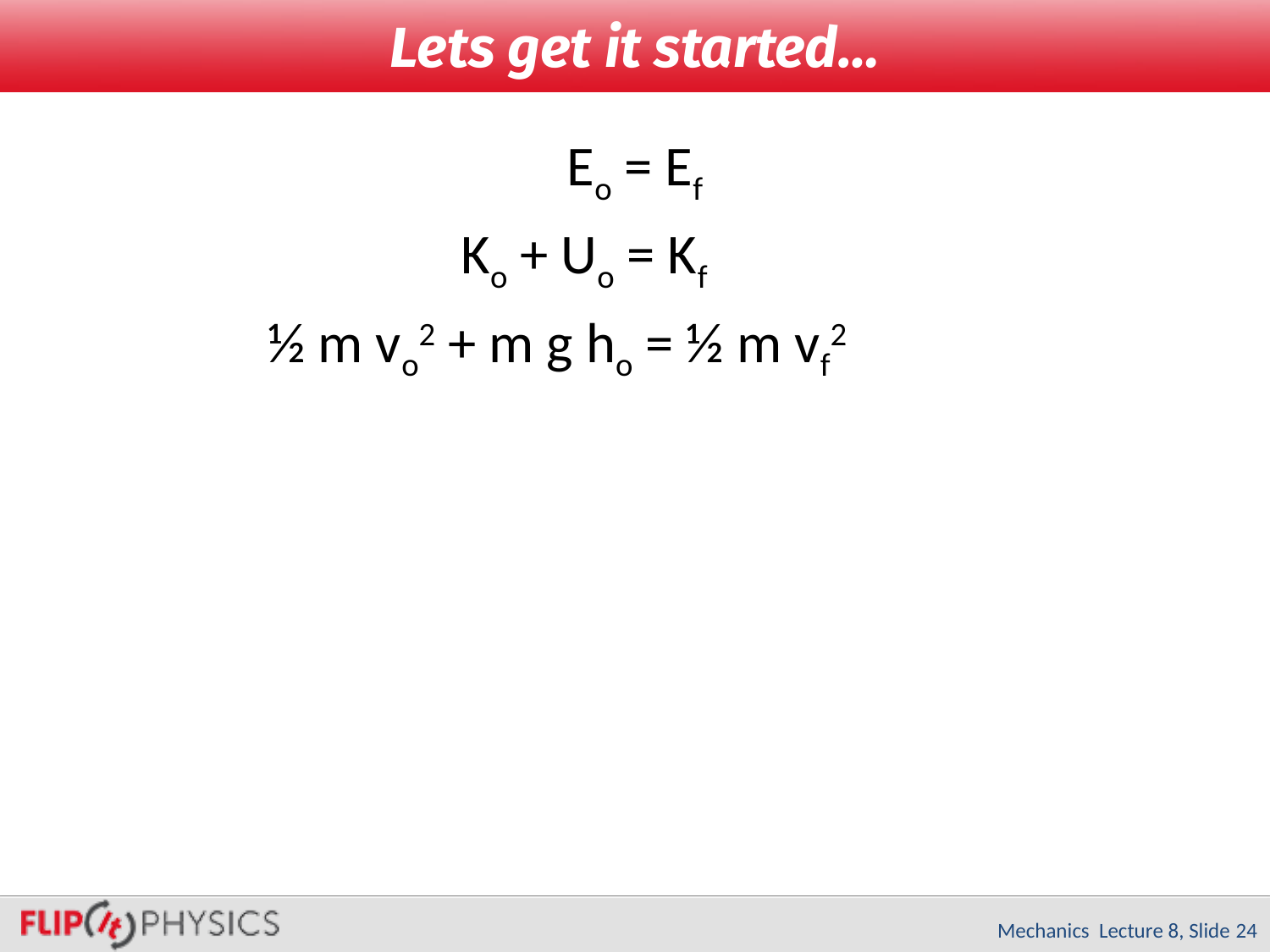

# Lets get it started…
Eo = Ef
Ko + Uo = Kf
½ m vo2 + m g ho = ½ m vf2

Mechanics  Lecture 8, Slide 24